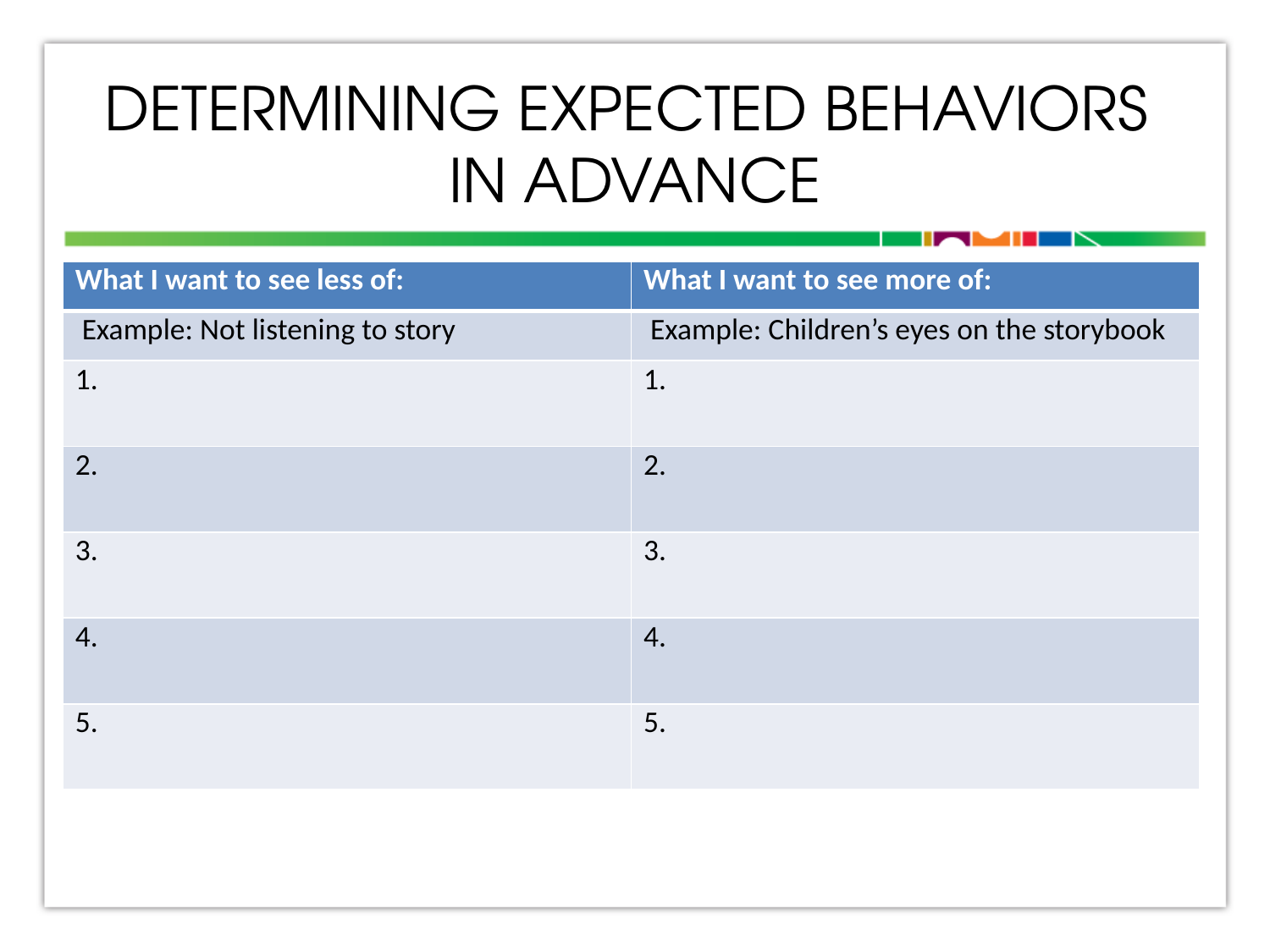

# Determining Expected Behaviors in advance
| What I want to see less of: | What I want to see more of: |
| --- | --- |
| Example: Not listening to story | Example: Children’s eyes on the storybook |
| 1. | 1. |
| 2. | 2. |
| 3. | 3. |
| 4. | 4. |
| 5. | 5. |